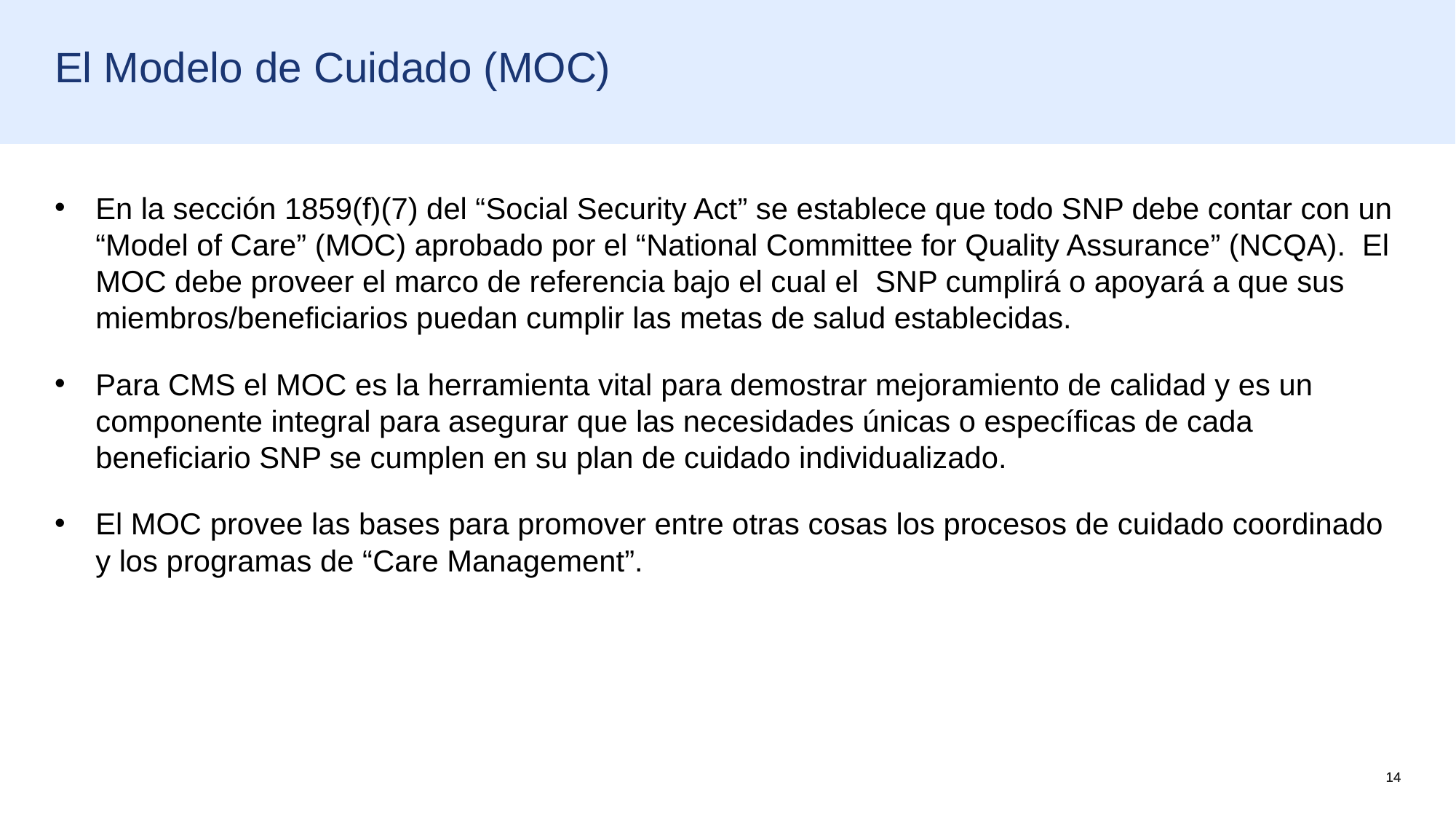

# El Modelo de Cuidado (MOC)
En la sección 1859(f)(7) del “Social Security Act” se establece que todo SNP debe contar con un “Model of Care” (MOC) aprobado por el “National Committee for Quality Assurance” (NCQA).  El MOC debe proveer el marco de referencia bajo el cual el  SNP cumplirá o apoyará a que sus miembros/beneficiarios puedan cumplir las metas de salud establecidas.
Para CMS el MOC es la herramienta vital para demostrar mejoramiento de calidad y es un componente integral para asegurar que las necesidades únicas o específicas de cada beneficiario SNP se cumplen en su plan de cuidado individualizado.
El MOC provee las bases para promover entre otras cosas los procesos de cuidado coordinado y los programas de “Care Management”.